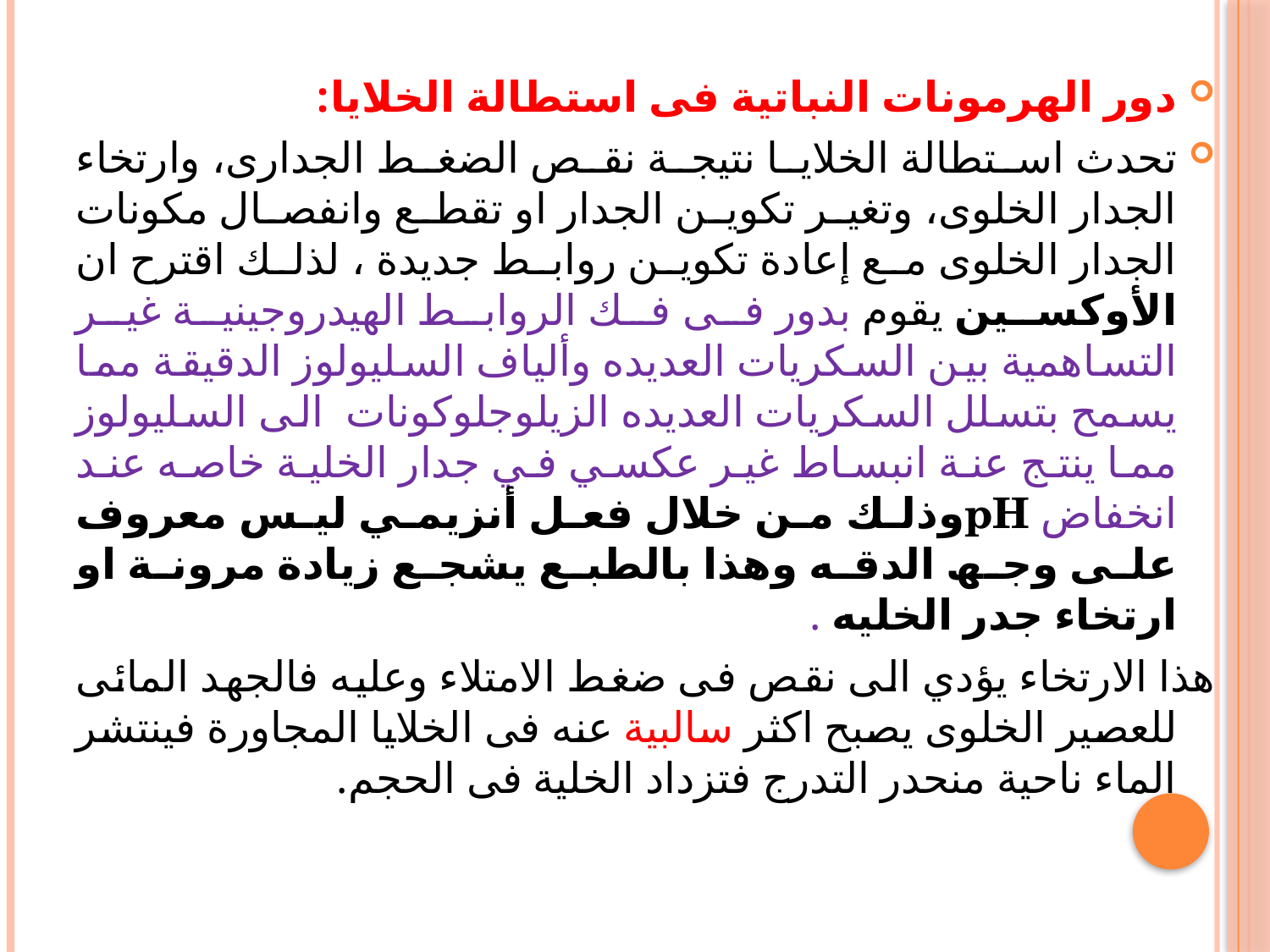

دور الھرمونات النباتیة فى استطالة الخلایا:
تحدث استطالة الخلایا نتیجة نقص الضغط الجدارى، وارتخاء الجدار الخلوى، وتغیر تكوین الجدار او تقطع وانفصال مكونات الجدار الخلوى مع إعادة تكوین روابط جدیدة ، لذلك اقترح ان الأوكسین یقوم بدور فى فك الروابط الھیدروجینیة غیر التساھمية بین السكريات العديده وألیاف السليولوز الدقیقة مما یسمح بتسلل السكريات العديده الزيلوجلوكونات  الى السليولوز مما ینتج عنة انبساط غیر عكسي في جدار الخلية خاصه عند انخفاض pHوذلك من خلال فعل أنزیمي لیس معروف على وجھ الدقه وھذا بالطبع یشجع زیادة مرونة او ارتخاء جدر الخليه .
هذا الارتخاء يؤدي الى نقص فى ضغط الامتلاء وعلیه فالجھد المائى للعصیر الخلوى یصبح اكثر سالبیة عنه فى الخلایا المجاورة فینتشر الماء ناحیة منحدر التدرج فتزداد الخلیة فى الحجم.